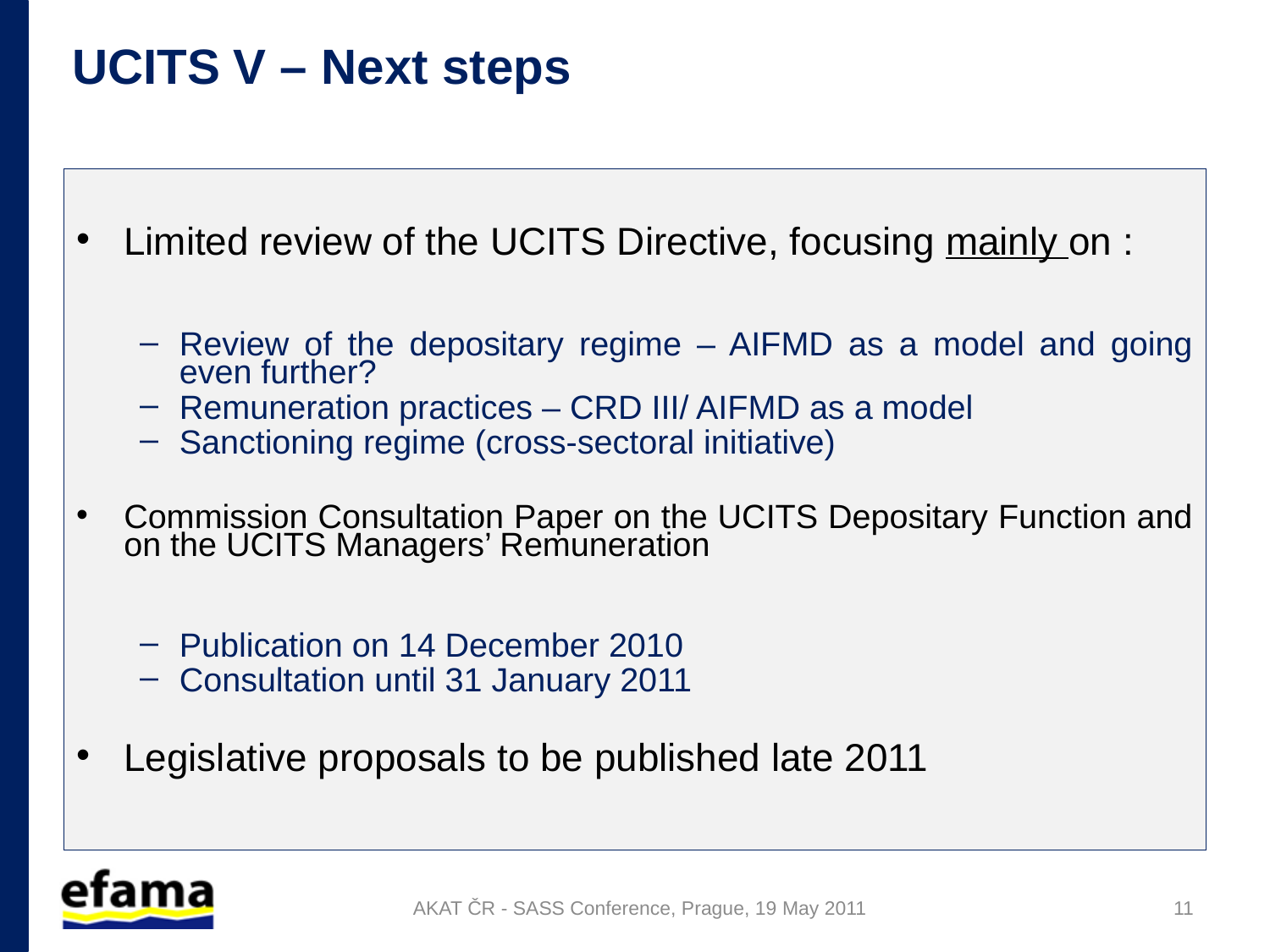

# UCITS V – Next steps

Limited review of the UCITS Directive, focusing mainly on :

Review of the depositary regime – AIFMD as a model and going even further?
Remuneration practices – CRD III/ AIFMD as a model
Sanctioning regime (cross-sectoral initiative)

Commission Consultation Paper on the UCITS Depositary Function and on the UCITS Managers’ Remuneration

Publication on 14 December 2010
Consultation until 31 January 2011

Legislative proposals to be published late 2011

AKAT ČR - SASS Conference, Prague, 19 May 2011
11